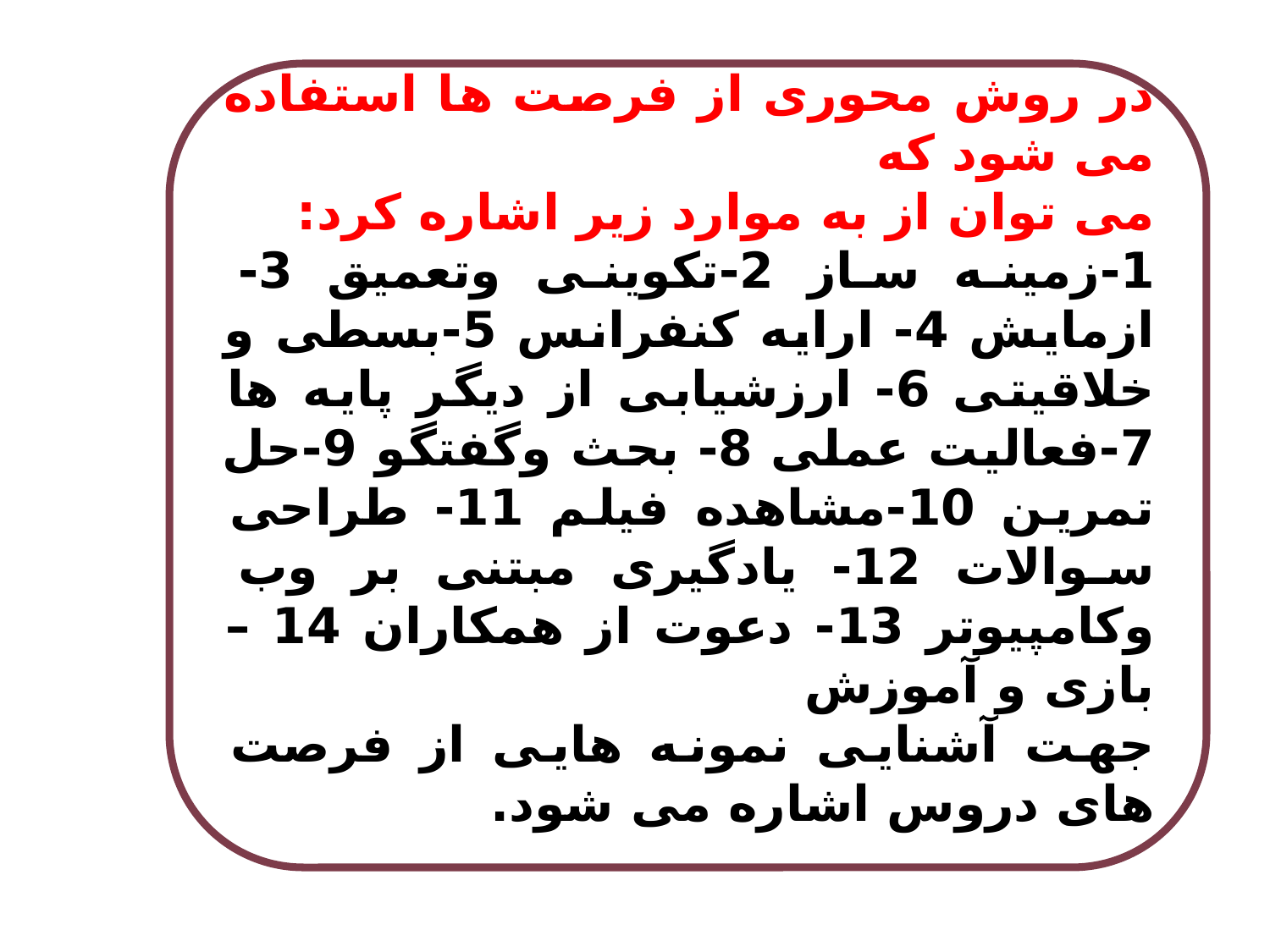

در روش محوری از فرصت ها استفاده می شود که
می توان از به موارد زیر اشاره کرد:
1-زمینه ساز 2-تکوینی وتعمیق 3- ازمایش 4- ارایه کنفرانس 5-بسطی و خلاقیتی 6- ارزشیابی از دیگر پایه ها 7-فعالیت عملی 8- بحث وگفتگو 9-حل تمرین 10-مشاهده فیلم 11- طراحی سوالات 12- یادگیری مبتنی بر وب وکامپیوتر 13- دعوت از همکاران 14 – بازی و آموزش
جهت آشنایی نمونه هایی از فرصت های دروس اشاره می شود.